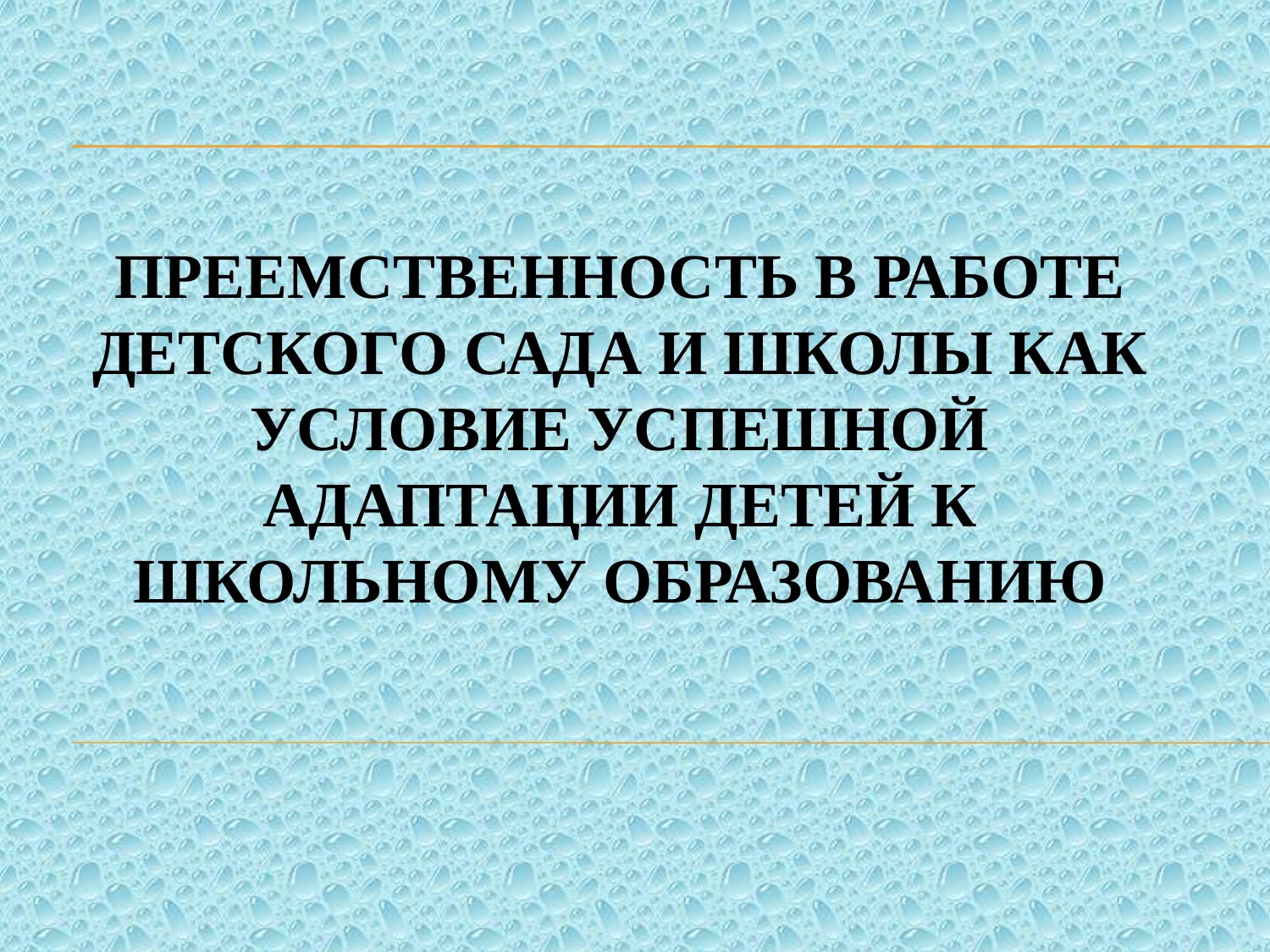

# Преемственность в работе детского сада и школы как условие успешной адаптации детей к школьному образованию